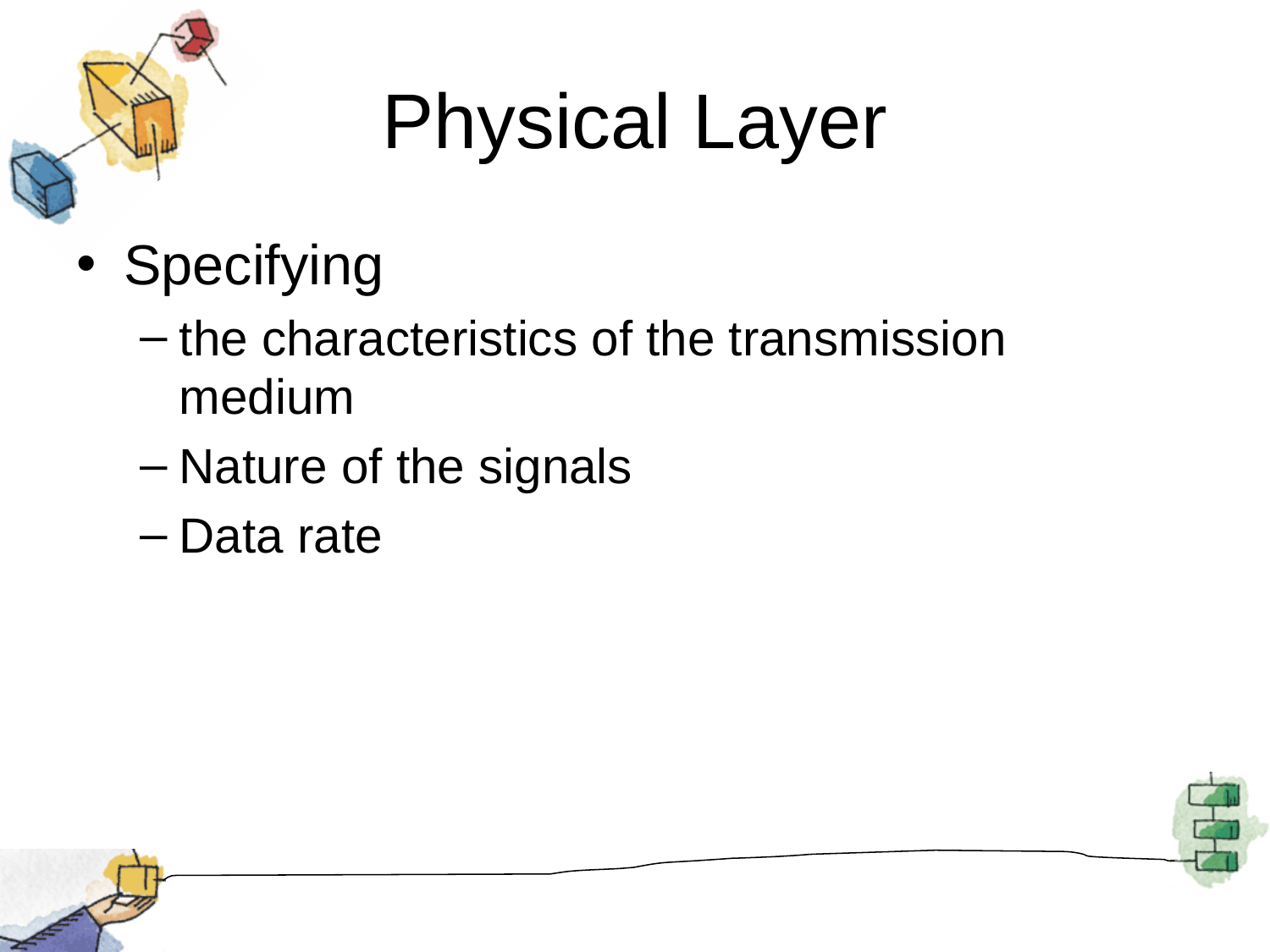

# Physical Layer
Specifying
the characteristics of the transmission medium
Nature of the signals
Data rate